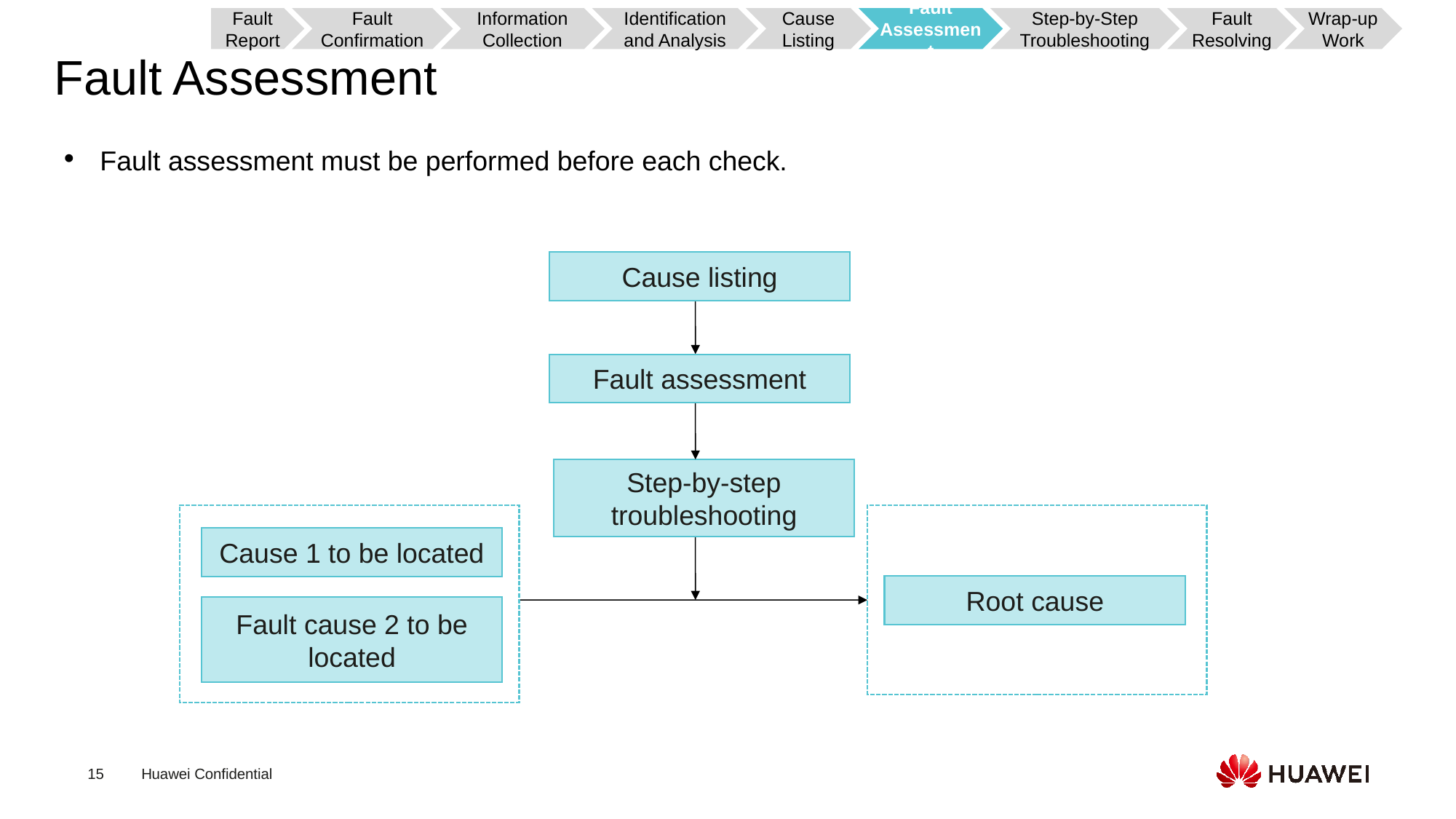

Fault Report
Fault Confirmation
Information Collection
Identification and Analysis
Cause Listing
Fault Assessment
Step-by-Step Troubleshooting
Fault Resolving
Wrap-up Work
# Fault Assessment
Fault assessment must be performed before each check.

Cause listing

Fault assessment

Step-by-step troubleshooting

Cause 1 to be located
Root cause
Fault cause 2 to be located